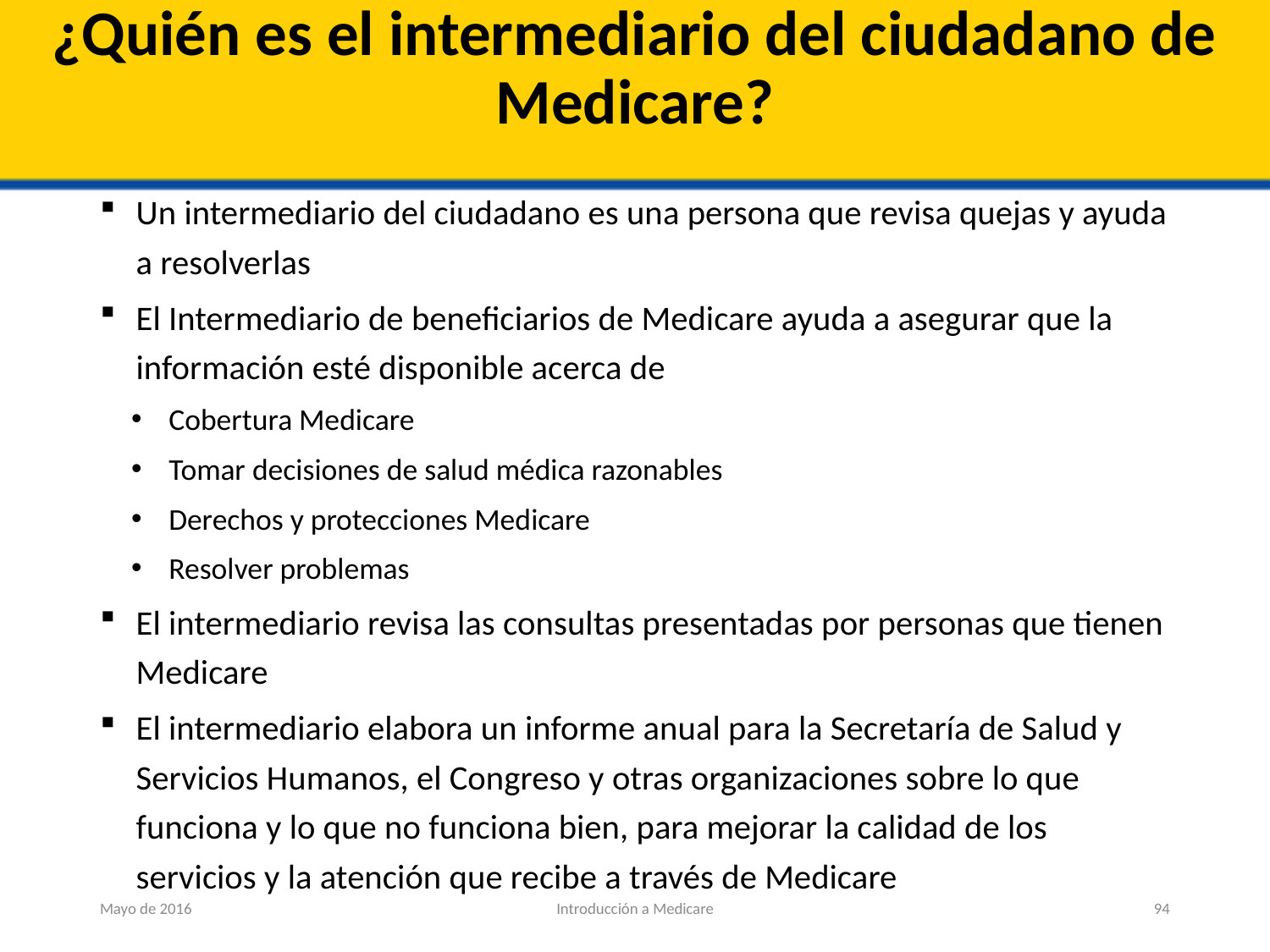

# ¿Quién es el intermediario del ciudadano de Medicare?
Un intermediario del ciudadano es una persona que revisa quejas y ayuda a resolverlas
El Intermediario de beneficiarios de Medicare ayuda a asegurar que la información esté disponible acerca de
Cobertura Medicare
Tomar decisiones de salud médica razonables
Derechos y protecciones Medicare
Resolver problemas
El intermediario revisa las consultas presentadas por personas que tienen Medicare
El intermediario elabora un informe anual para la Secretaría de Salud y Servicios Humanos, el Congreso y otras organizaciones sobre lo que funciona y lo que no funciona bien, para mejorar la calidad de los servicios y la atención que recibe a través de Medicare
Mayo de 2016
Introducción a Medicare
94